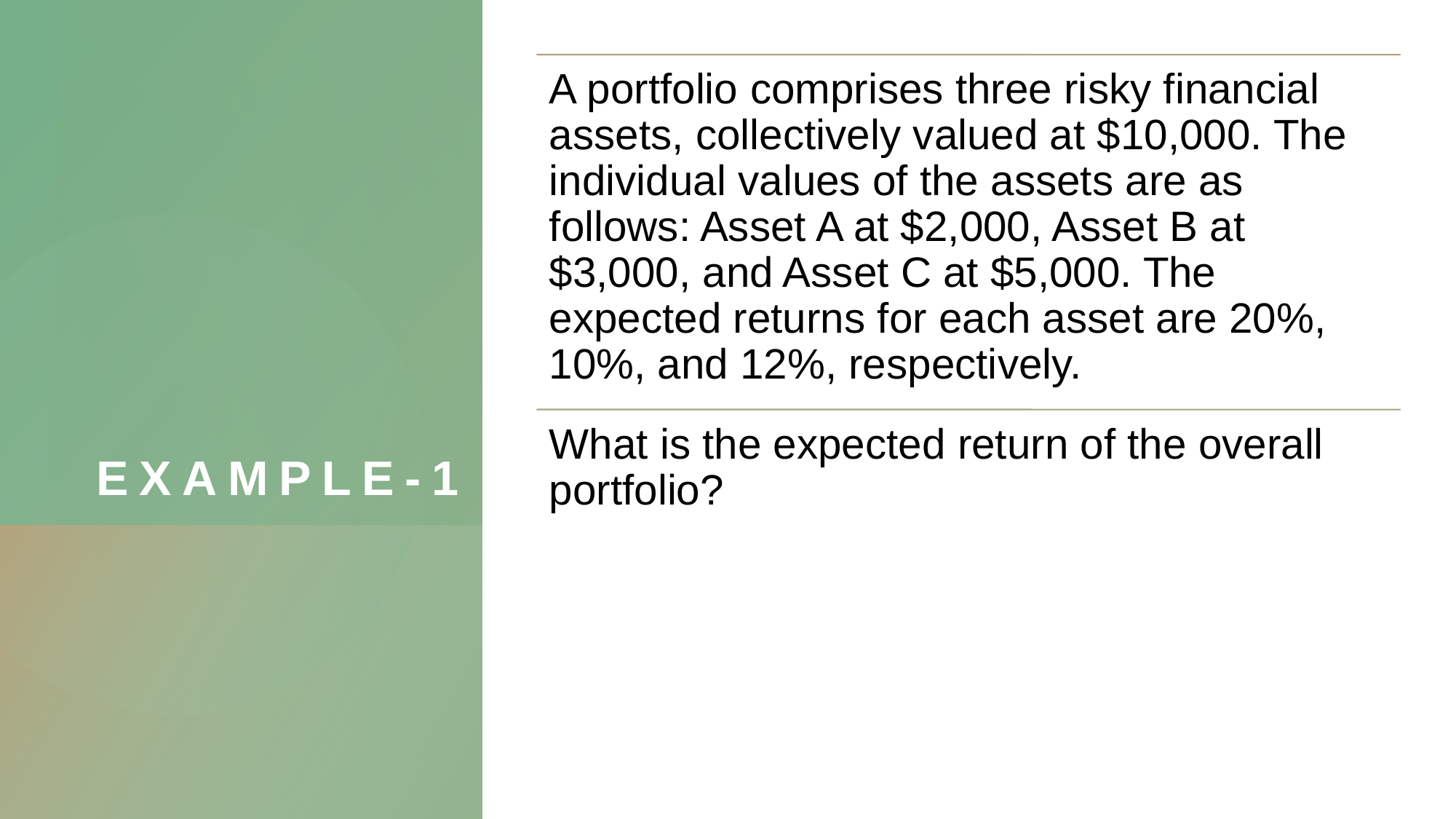

A portfolio comprises three risky financial assets, collectively valued at $10,000. The individual values of the assets are as follows: Asset A at $2,000, Asset B at $3,000, and Asset C at $5,000. The expected returns for each asset are 20%, 10%, and 12%, respectively.
What is the expected return of the overall portfolio?
# Example-1